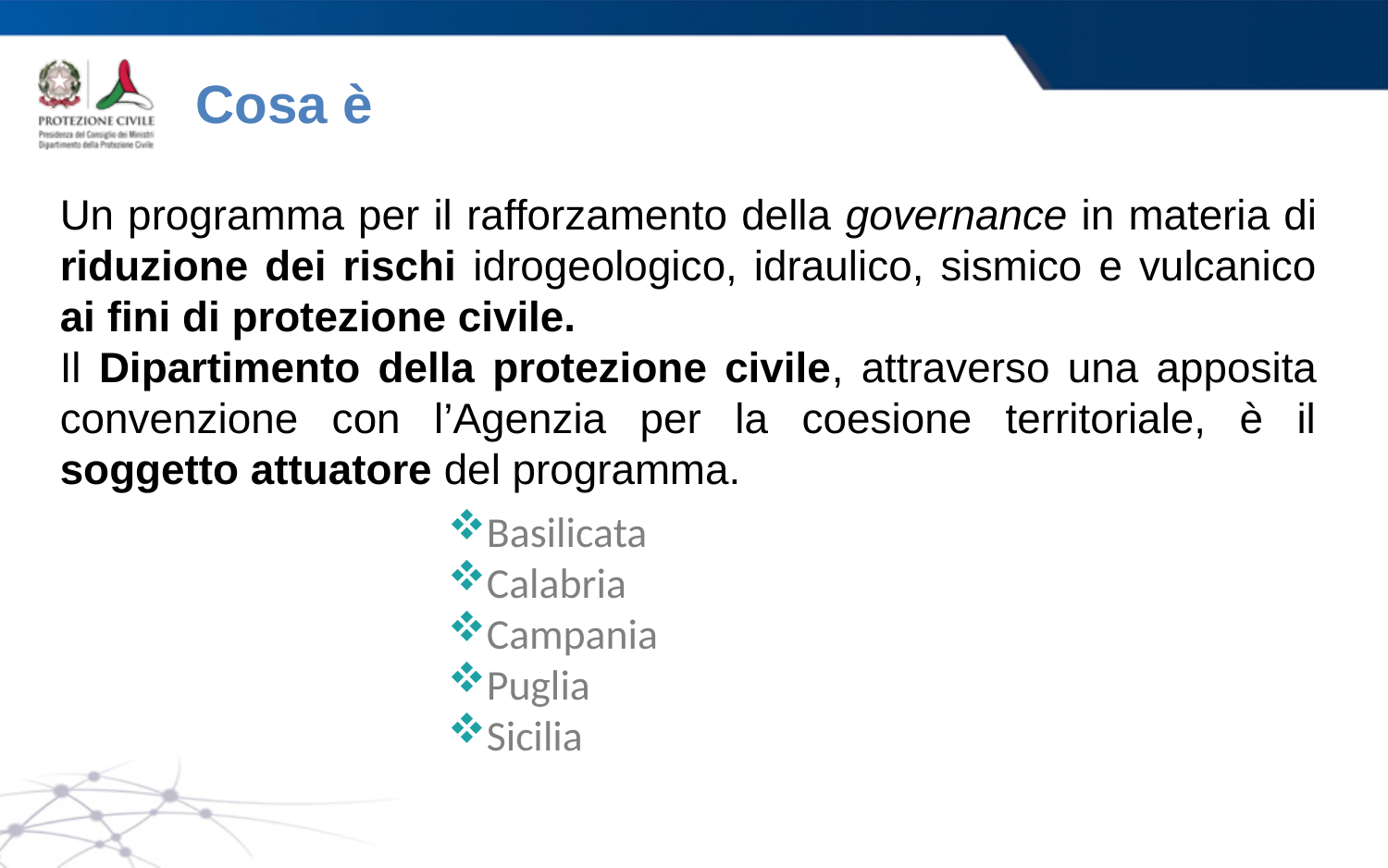

# Cosa è
Un programma per il rafforzamento della governance in materia di riduzione dei rischi idrogeologico, idraulico, sismico e vulcanico ai fini di protezione civile.
Il Dipartimento della protezione civile, attraverso una apposita convenzione con l’Agenzia per la coesione territoriale, è il soggetto attuatore del programma.

Basilicata
Calabria
Campania
Puglia
Sicilia